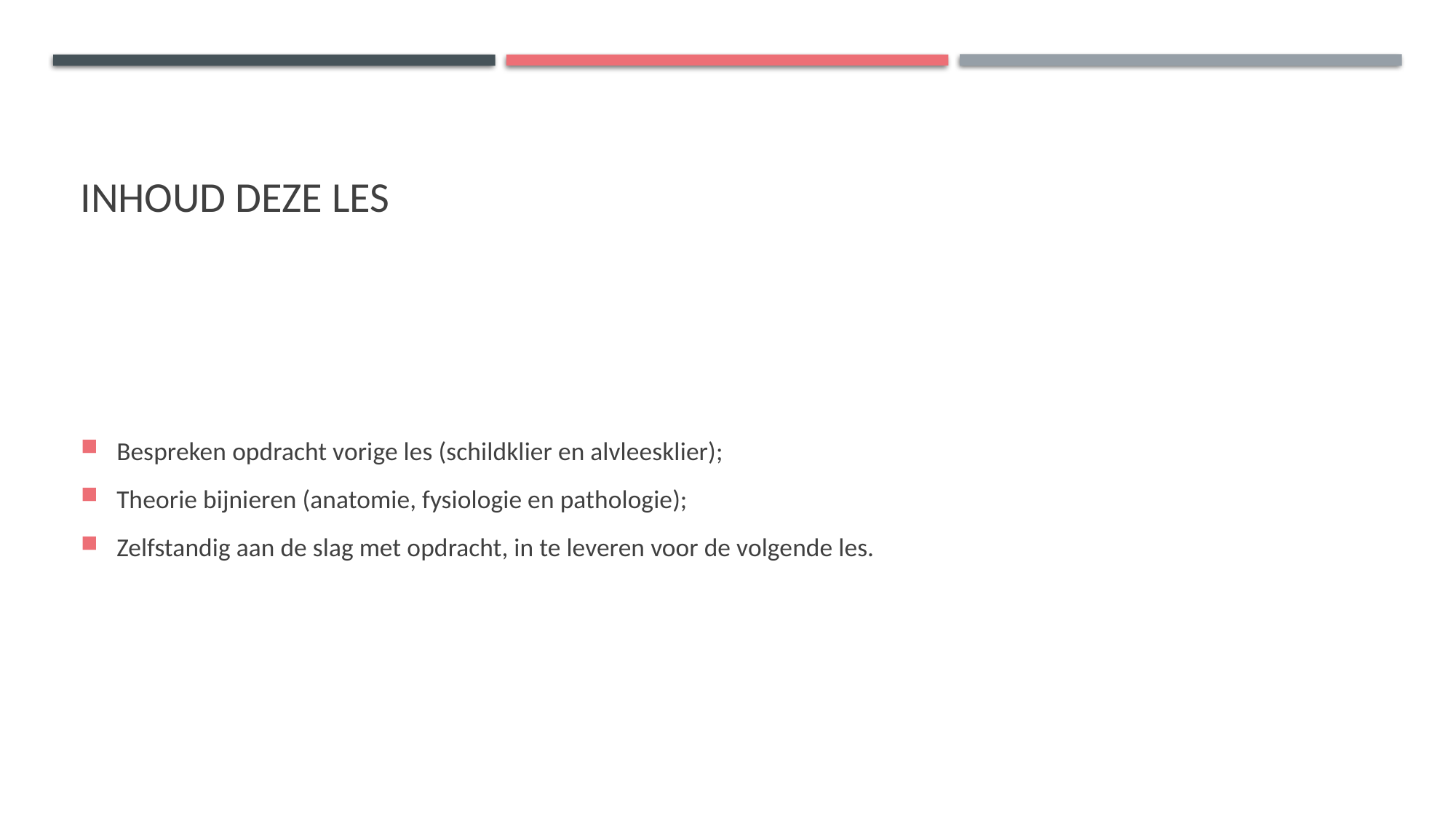

# Inhoud deze les
Bespreken opdracht vorige les (schildklier en alvleesklier);
Theorie bijnieren (anatomie, fysiologie en pathologie);
Zelfstandig aan de slag met opdracht, in te leveren voor de volgende les.